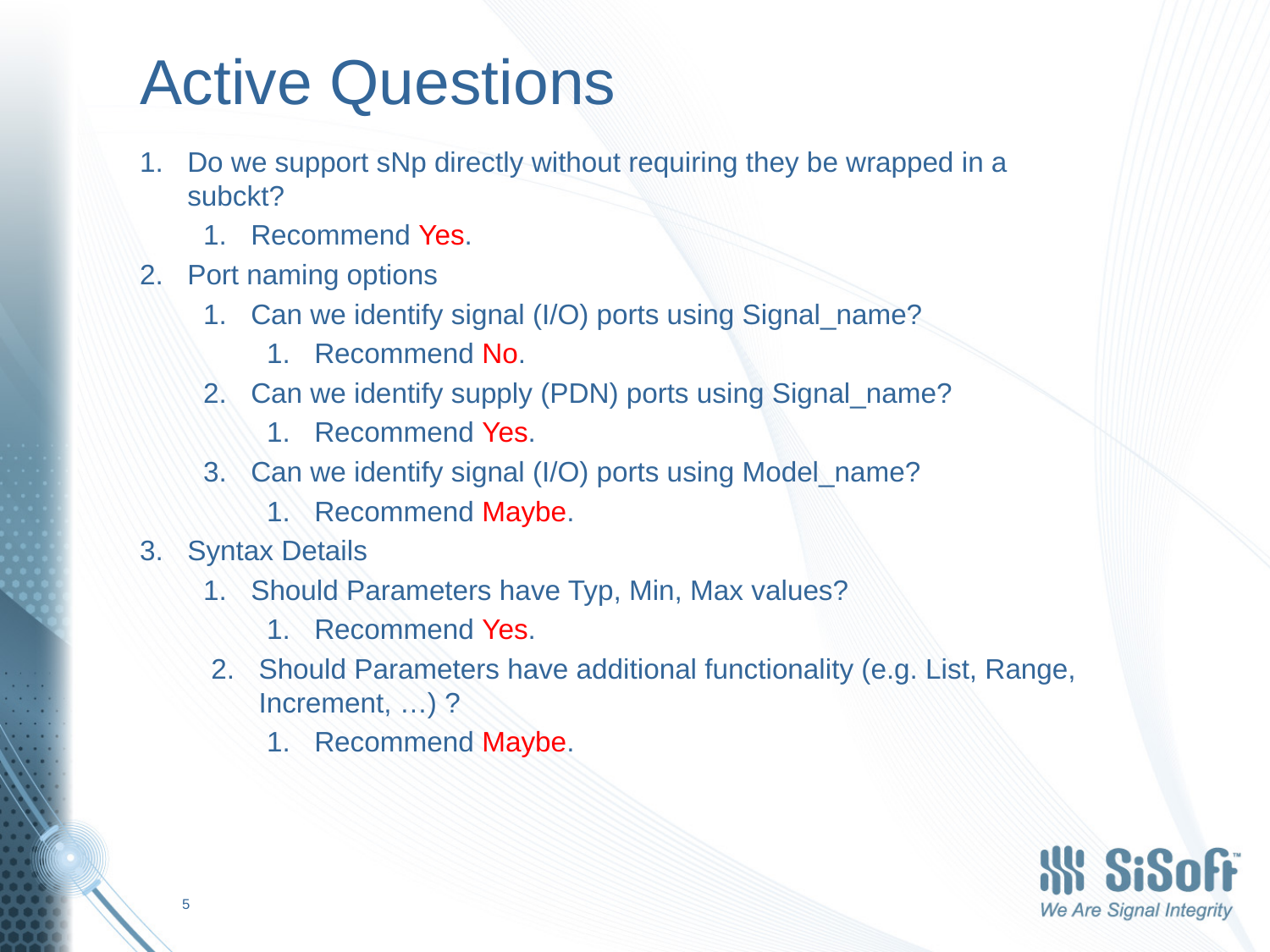

# Active Questions
Do we support sNp directly without requiring they be wrapped in a subckt?
Recommend Yes.
Port naming options
Can we identify signal (I/O) ports using Signal_name?
Recommend No.
Can we identify supply (PDN) ports using Signal_name?
Recommend Yes.
Can we identify signal (I/O) ports using Model_name?
Recommend Maybe.
Syntax Details
Should Parameters have Typ, Min, Max values?
Recommend Yes.
Should Parameters have additional functionality (e.g. List, Range, Increment, …) ?
Recommend Maybe.

5